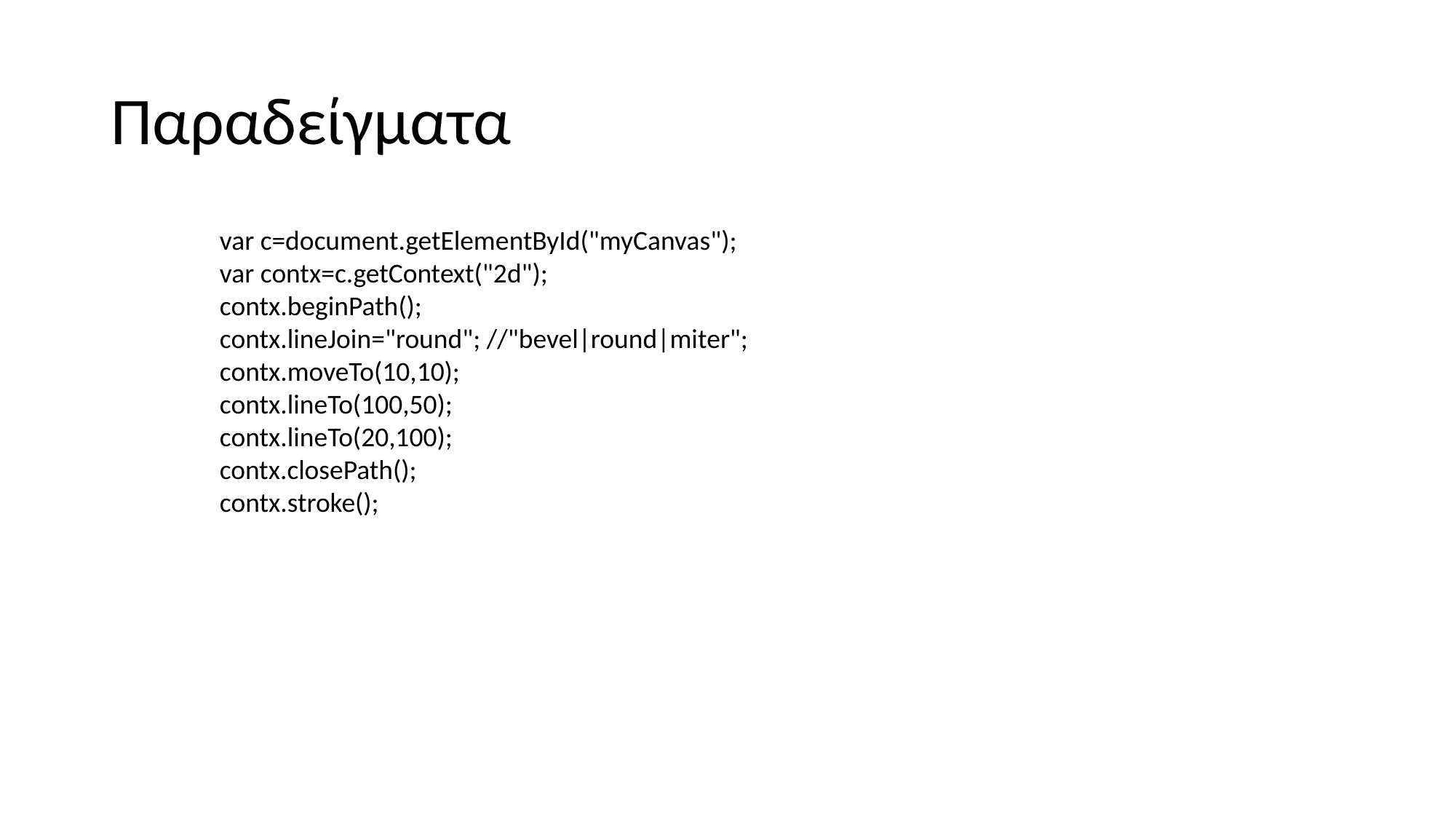

# Παραδείγματα
var c=document.getElementById("myCanvas");
var contx=c.getContext("2d");
contx.beginPath();
contx.lineJoin="round"; //"bevel|round|miter";
contx.moveTo(10,10);
contx.lineTo(100,50);
contx.lineTo(20,100);
contx.closePath();
contx.stroke();